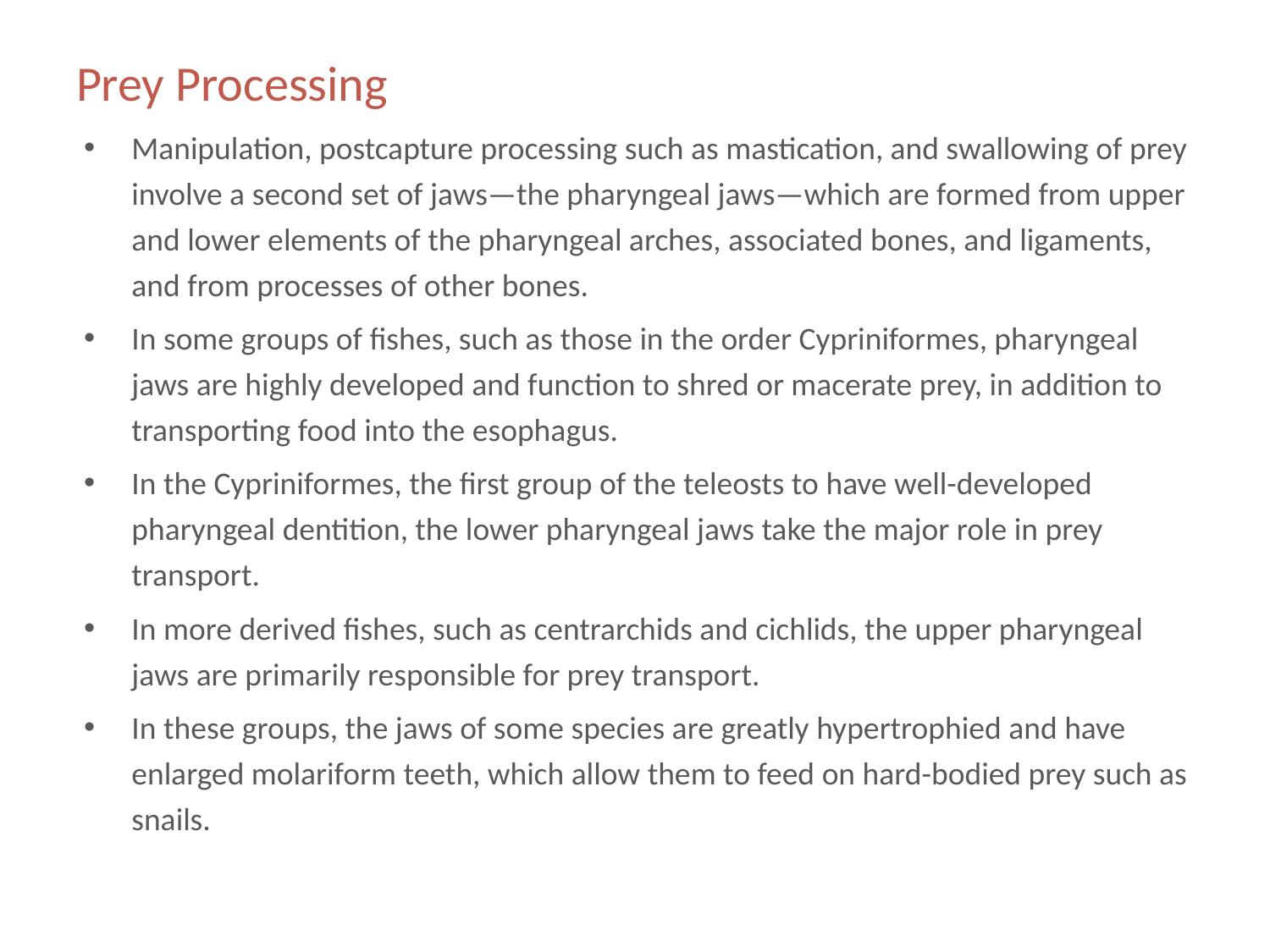

# Prey Processing
Manipulation, postcapture processing such as mastication, and swallowing of prey involve a second set of jaws—the pharyngeal jaws—which are formed from upper and lower elements of the pharyngeal arches, associated bones, and ligaments, and from processes of other bones.
In some groups of fishes, such as those in the order Cypriniformes, pharyngeal jaws are highly developed and function to shred or macerate prey, in addition to transporting food into the esophagus.
In the Cypriniformes, the first group of the teleosts to have well-developed pharyngeal dentition, the lower pharyngeal jaws take the major role in prey transport.
In more derived fishes, such as centrarchids and cichlids, the upper pharyngeal jaws are primarily responsible for prey transport.
In these groups, the jaws of some species are greatly hypertrophied and have enlarged molariform teeth, which allow them to feed on hard-bodied prey such as snails.